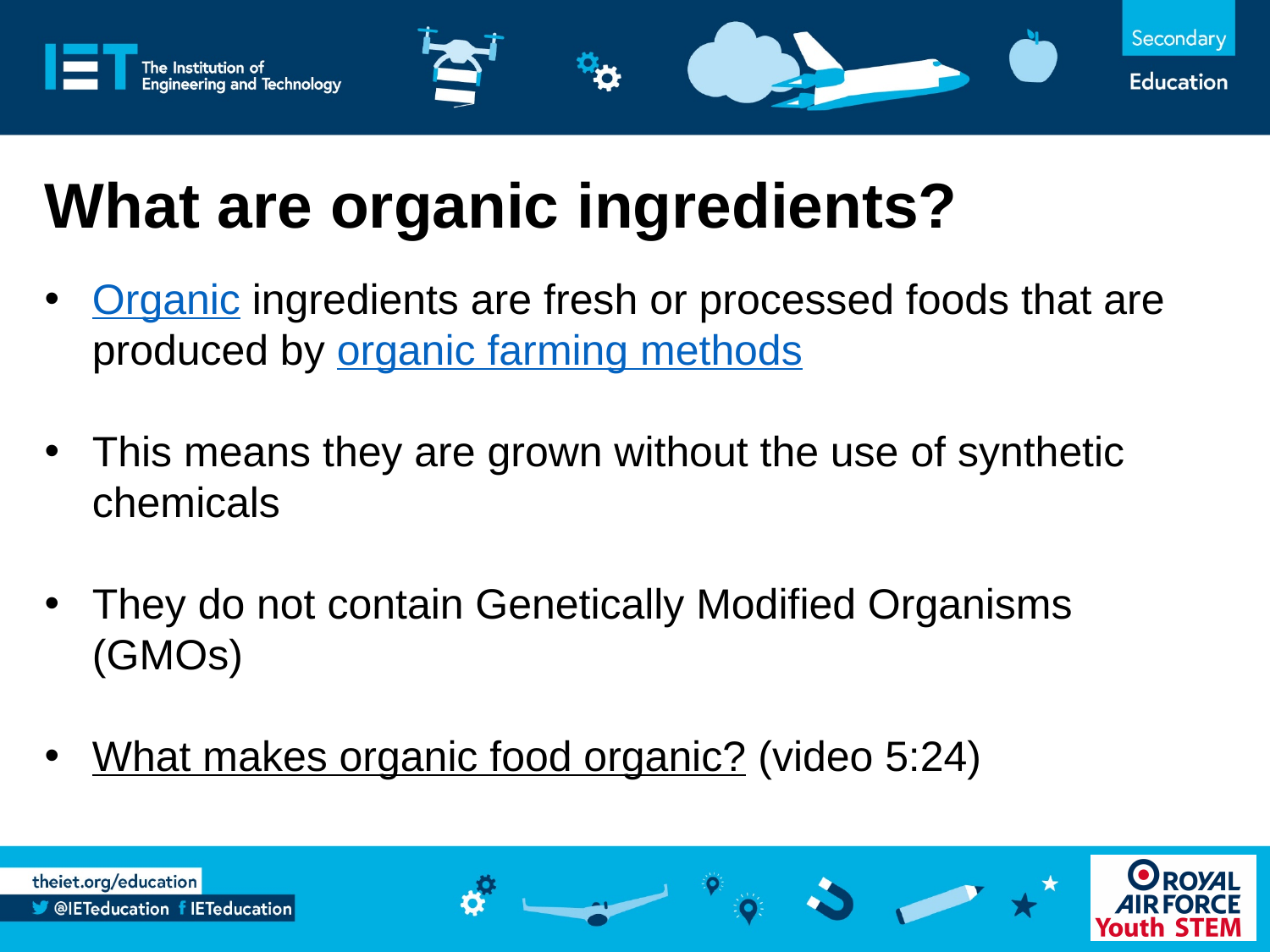

# What are organic ingredients?
Organic ingredients are fresh or processed foods that are produced by organic farming methods

This means they are grown without the use of synthetic chemicals

They do not contain Genetically Modified Organisms (GMOs)

What makes organic food organic? (video 5:24)